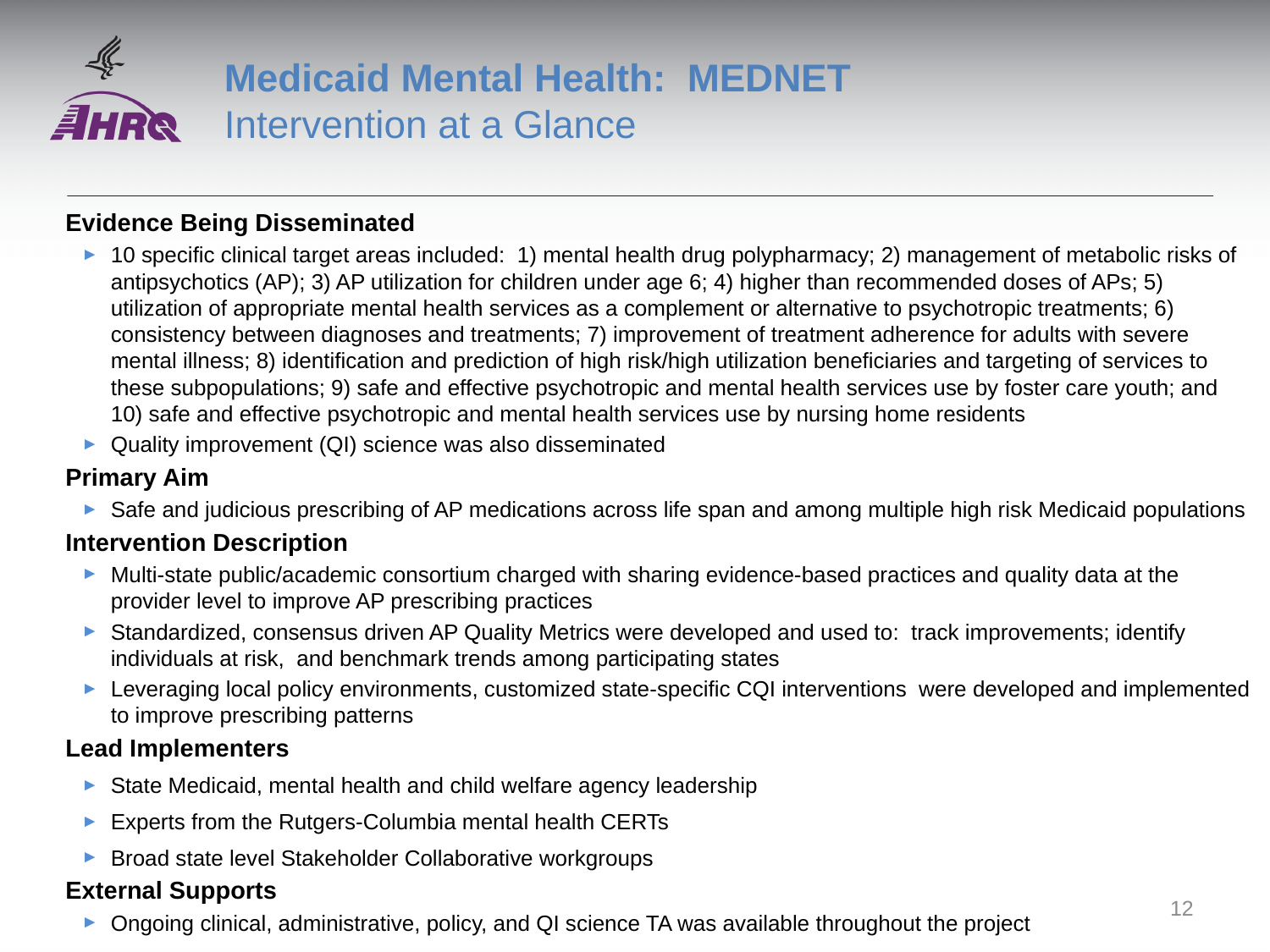

# Medicaid Mental Health:  MEDNET Intervention at a Glance
Evidence Being Disseminated
10 specific clinical target areas included:  1) mental health drug polypharmacy; 2) management of metabolic risks of antipsychotics (AP); 3) AP utilization for children under age 6; 4) higher than recommended doses of APs; 5) utilization of appropriate mental health services as a complement or alternative to psychotropic treatments; 6) consistency between diagnoses and treatments; 7) improvement of treatment adherence for adults with severe mental illness; 8) identification and prediction of high risk/high utilization beneficiaries and targeting of services to these subpopulations; 9) safe and effective psychotropic and mental health services use by foster care youth; and 10) safe and effective psychotropic and mental health services use by nursing home residents
Quality improvement (QI) science was also disseminated
Primary Aim
Safe and judicious prescribing of AP medications across life span and among multiple high risk Medicaid populations
Intervention Description
Multi-state public/academic consortium charged with sharing evidence-based practices and quality data at the provider level to improve AP prescribing practices
Standardized, consensus driven AP Quality Metrics were developed and used to:  track improvements; identify individuals at risk,  and benchmark trends among participating states
Leveraging local policy environments, customized state-specific CQI interventions  were developed and implemented to improve prescribing patterns
Lead Implementers
State Medicaid, mental health and child welfare agency leadership
Experts from the Rutgers-Columbia mental health CERTs
Broad state level Stakeholder Collaborative workgroups
External Supports
Ongoing clinical, administrative, policy, and QI science TA was available throughout the project
12